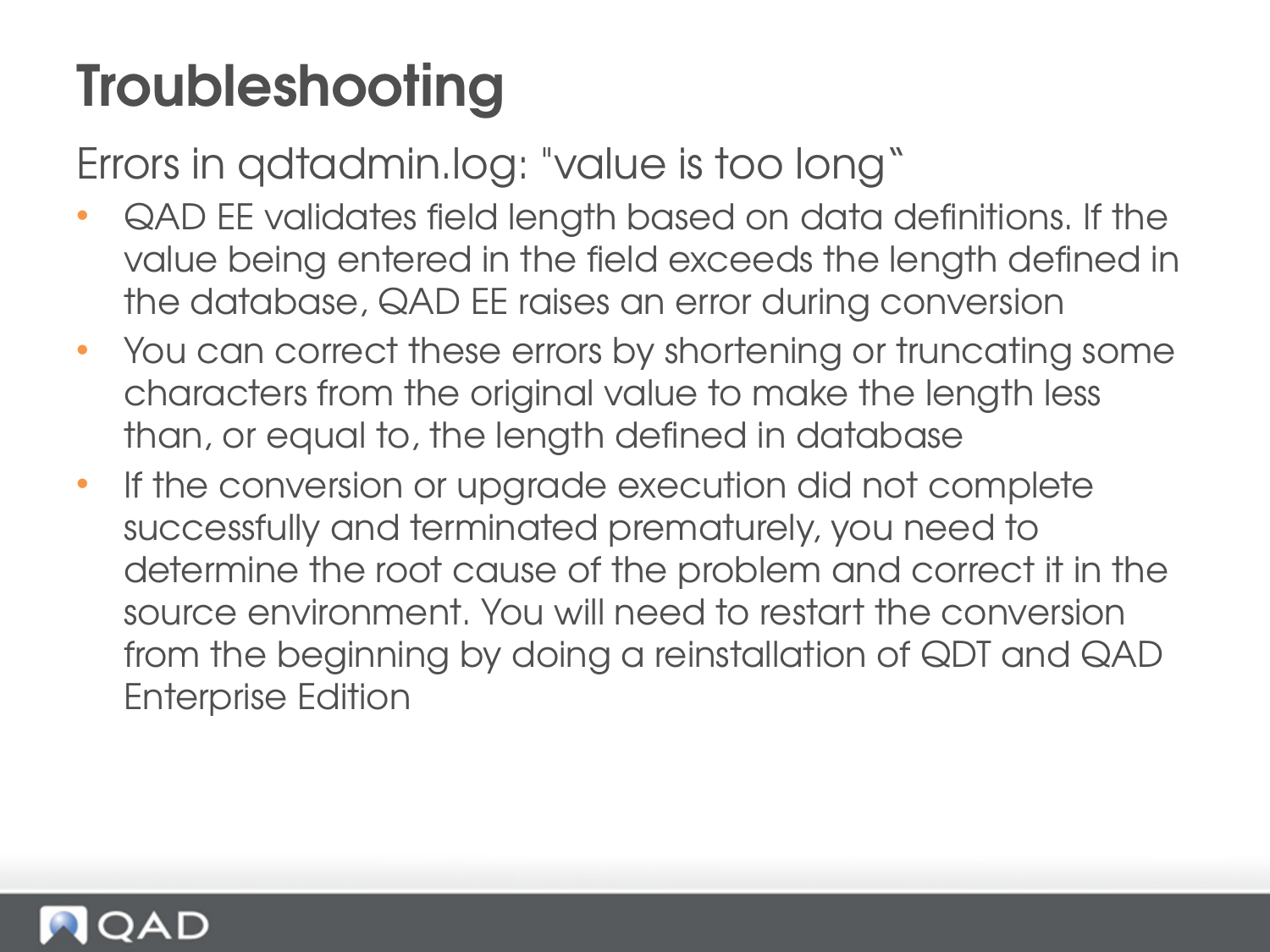

# Troubleshooting
Errors in qdtadmin.log: "value is too long“
QAD EE validates field length based on data definitions. If the value being entered in the field exceeds the length defined in the database, QAD EE raises an error during conversion
You can correct these errors by shortening or truncating some characters from the original value to make the length less than, or equal to, the length defined in database
If the conversion or upgrade execution did not complete successfully and terminated prematurely, you need to determine the root cause of the problem and correct it in the source environment. You will need to restart the conversion from the beginning by doing a reinstallation of QDT and QAD Enterprise Edition